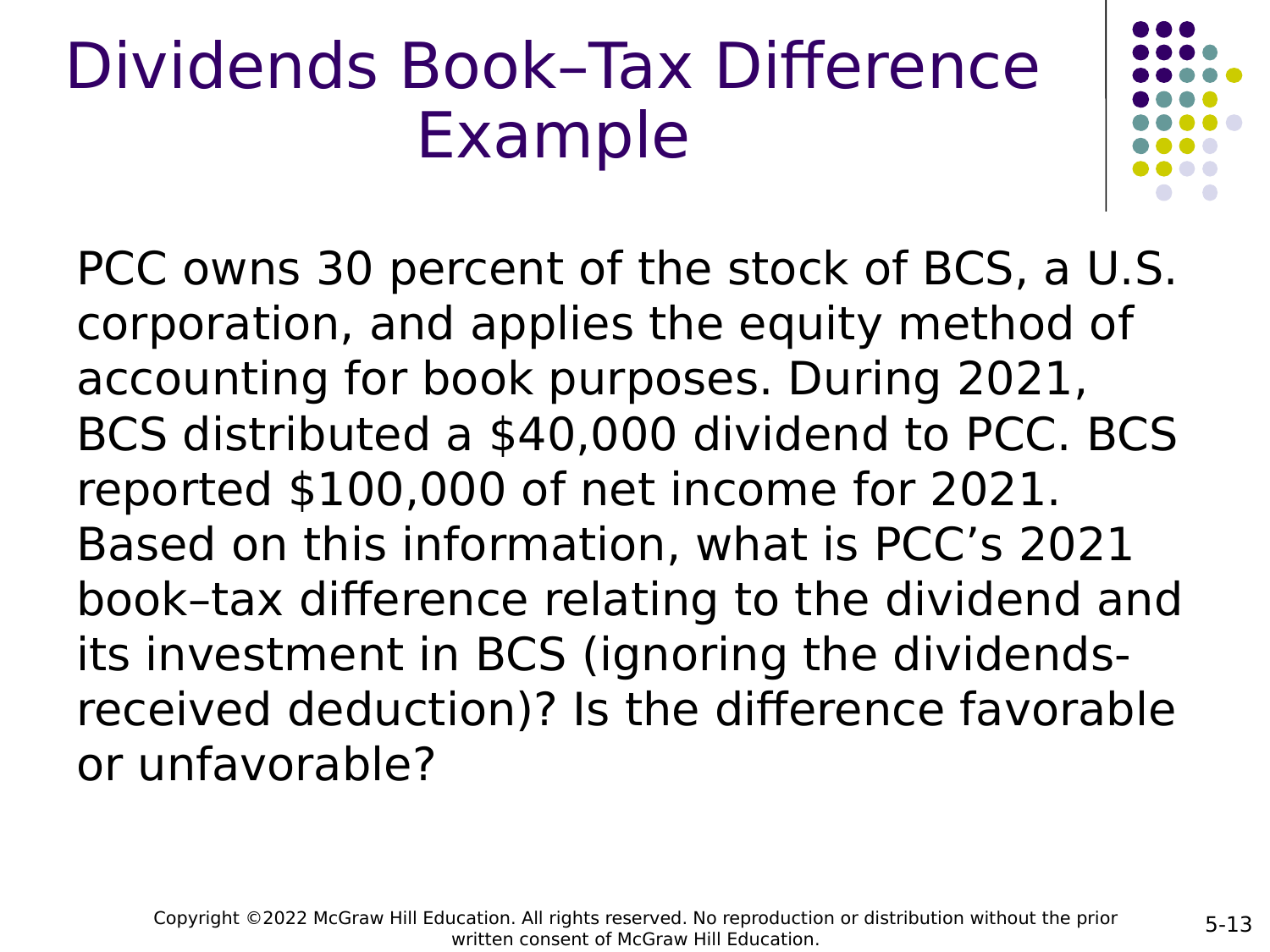

# Dividends Book–Tax Difference Example
PCC owns 30 percent of the stock of BCS, a U.S. corporation, and applies the equity method of accounting for book purposes. During 2021, BCS distributed a $40,000 dividend to PCC. BCS reported $100,000 of net income for 2021. Based on this information, what is PCC’s 2021 book–tax difference relating to the dividend and its investment in BCS (ignoring the dividends-received deduction)? Is the difference favorable or unfavorable?
5-13